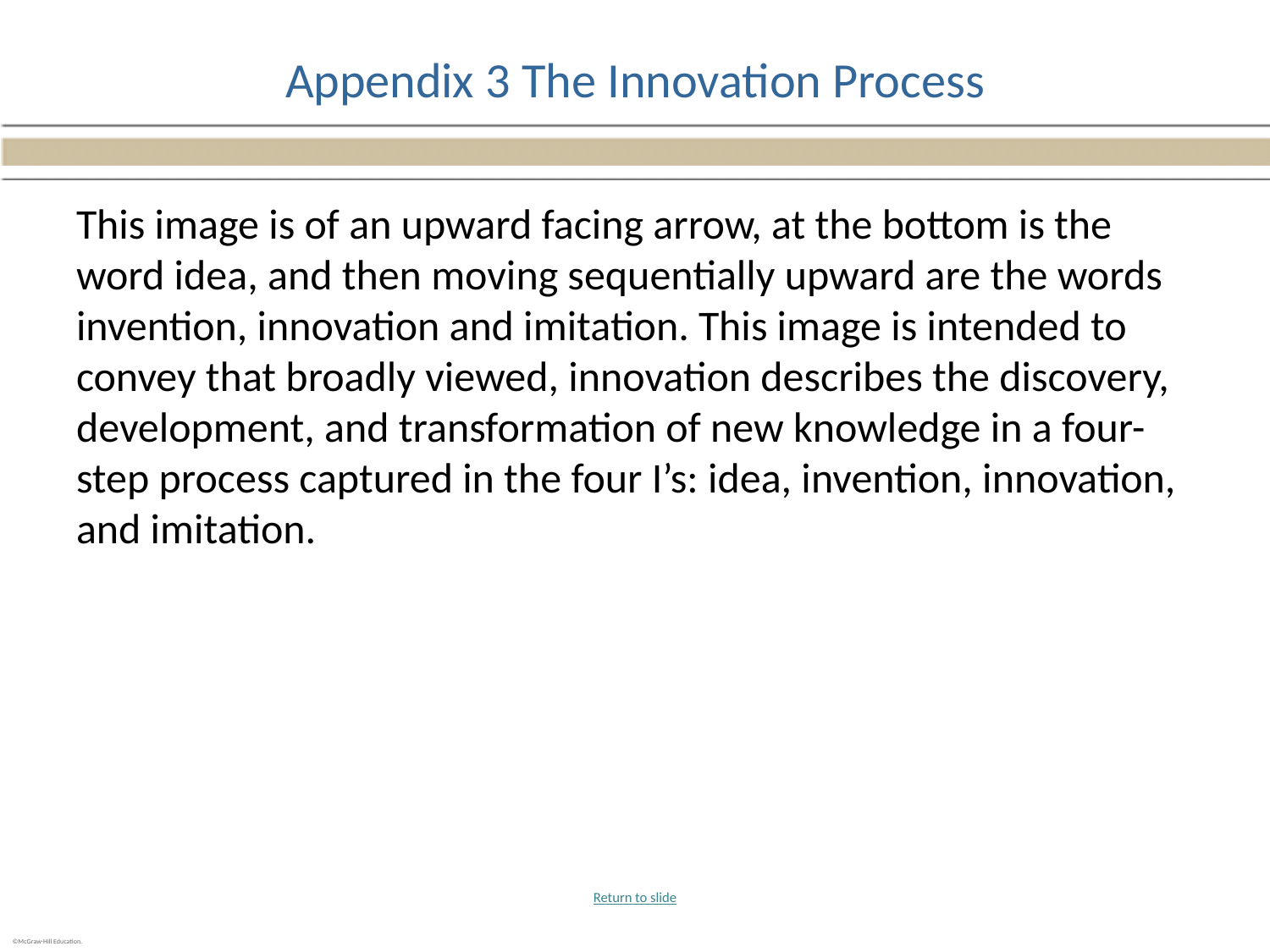

# Appendix 3 The Innovation Process
This image is of an upward facing arrow, at the bottom is the word idea, and then moving sequentially upward are the words invention, innovation and imitation. This image is intended to convey that broadly viewed, innovation describes the discovery, development, and transformation of new knowledge in a four-step process captured in the four I’s: idea, invention, innovation, and imitation.
Return to slide